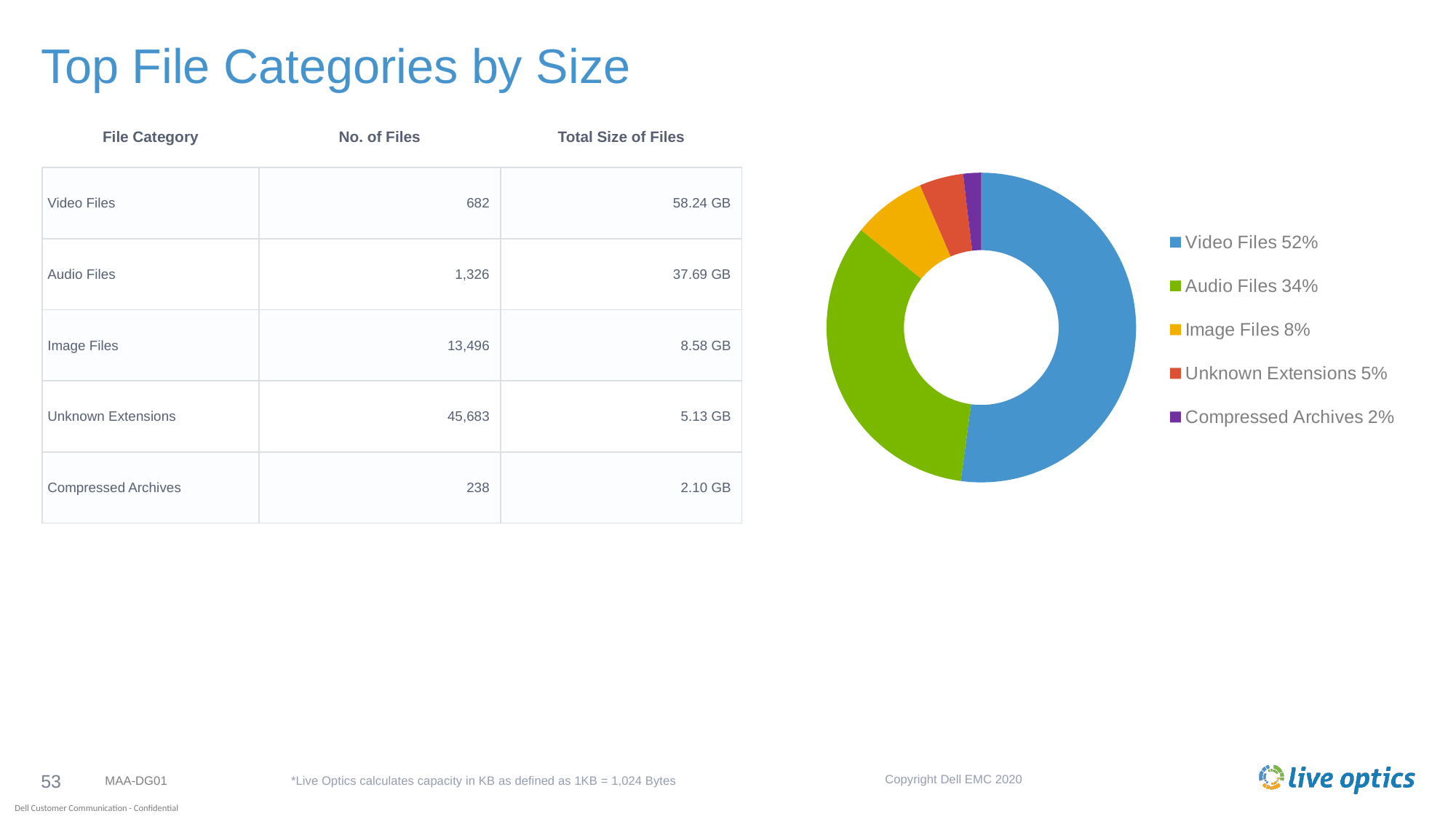

# Top File Categories by Size
| File Category | No. of Files | Total Size of Files |
| --- | --- | --- |
| Video Files | 682 | 58.24 GB |
| Audio Files | 1,326 | 37.69 GB |
| Image Files | 13,496 | 8.58 GB |
| Unknown Extensions | 45,683 | 5.13 GB |
| Compressed Archives | 238 | 2.10 GB |

### Chart

| Category | Size (bytes) |
|---|---|
| Video Files 52% | 62535847763.0 |
| Audio Files 34% | 40465895726.0 |
| Image Files 8% | 9213012053.0 |
| Unknown Extensions 5% | 5508053974.0 |
| Compressed Archives 2% | 2259285689.0 |